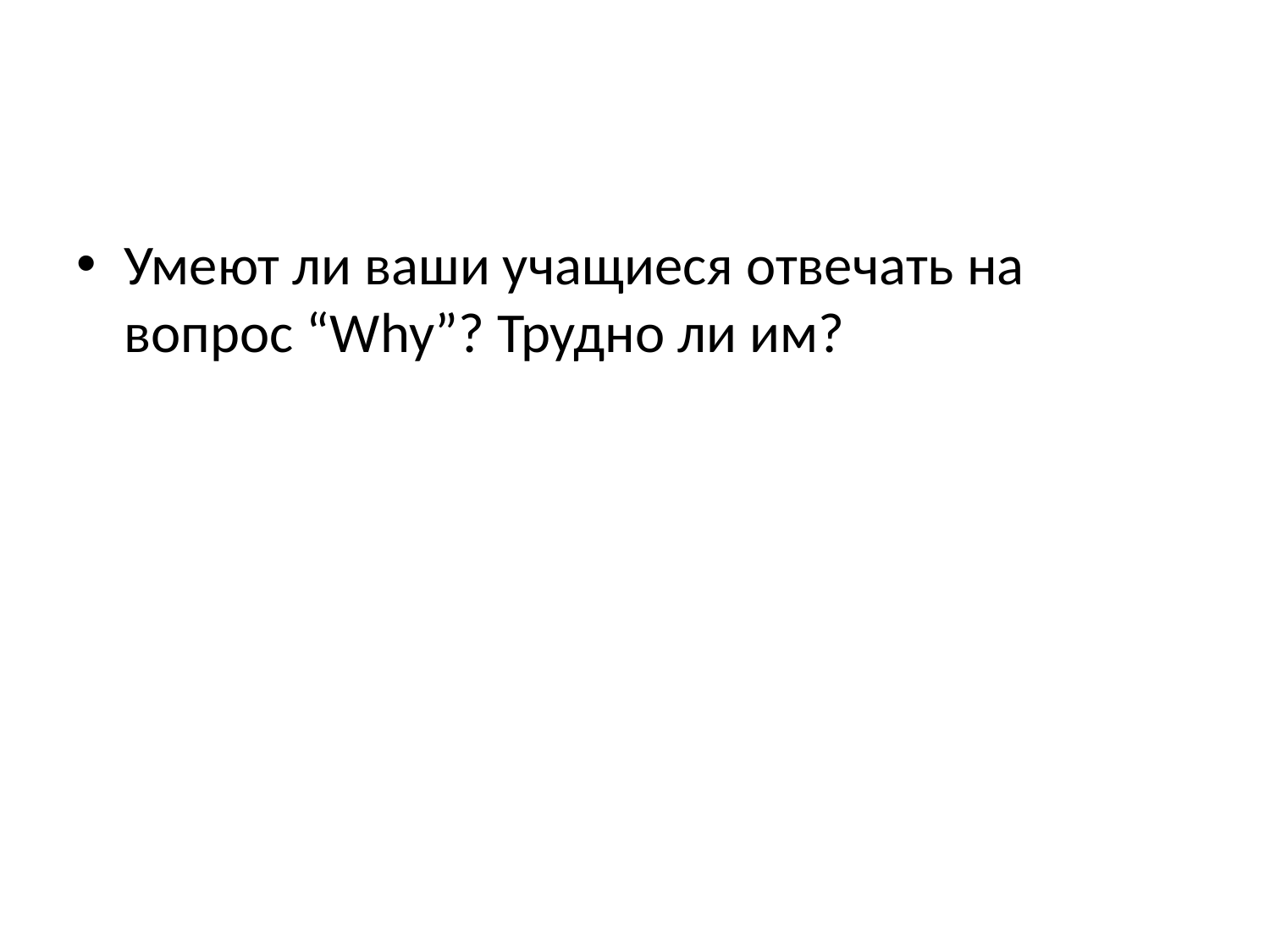

#
Умеют ли ваши учащиеся отвечать на вопрос “Why”? Трудно ли им?